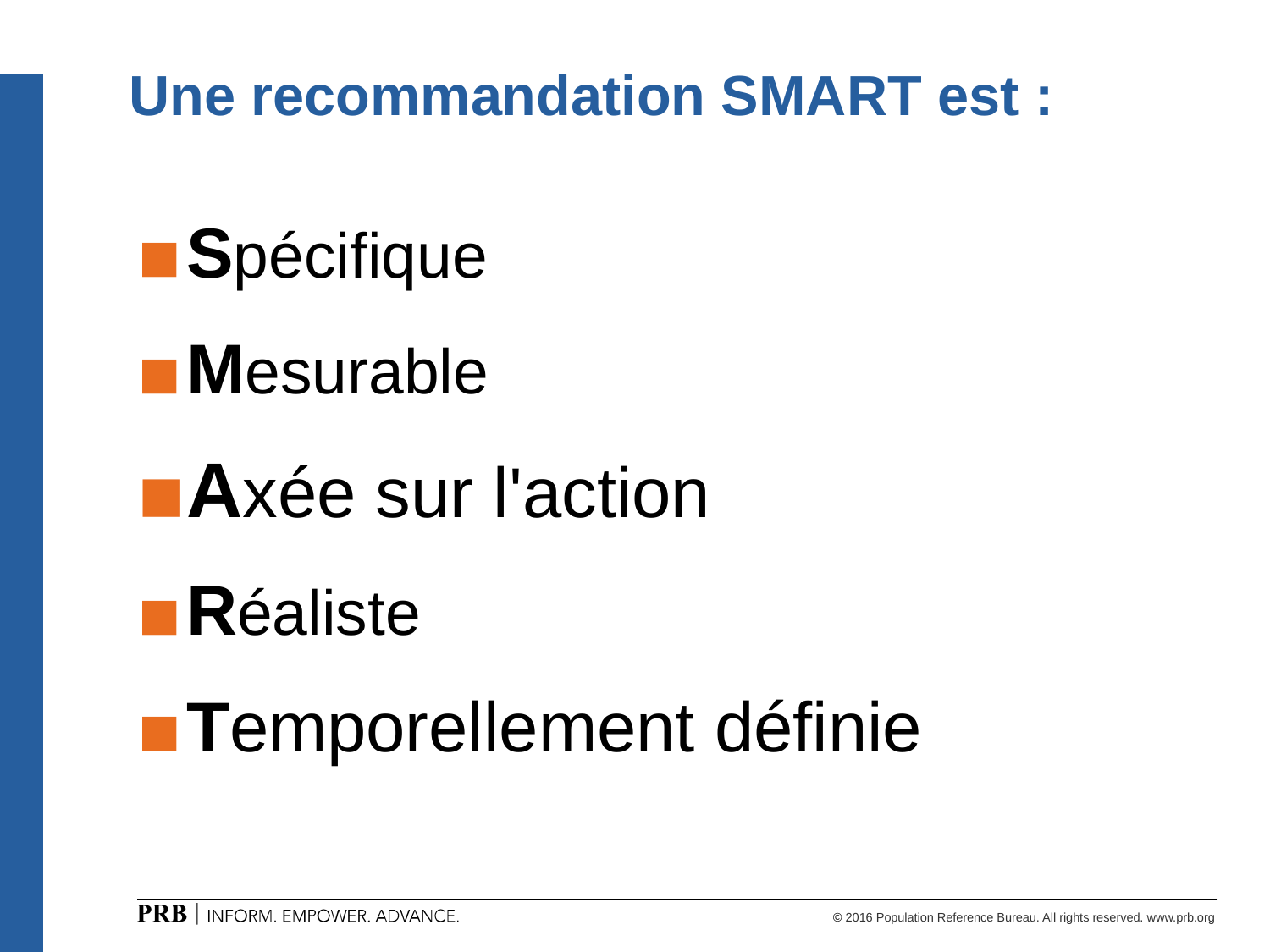

# Une recommandation SMART est :
Spécifique
Mesurable
Axée sur l'action
Réaliste
Temporellement définie